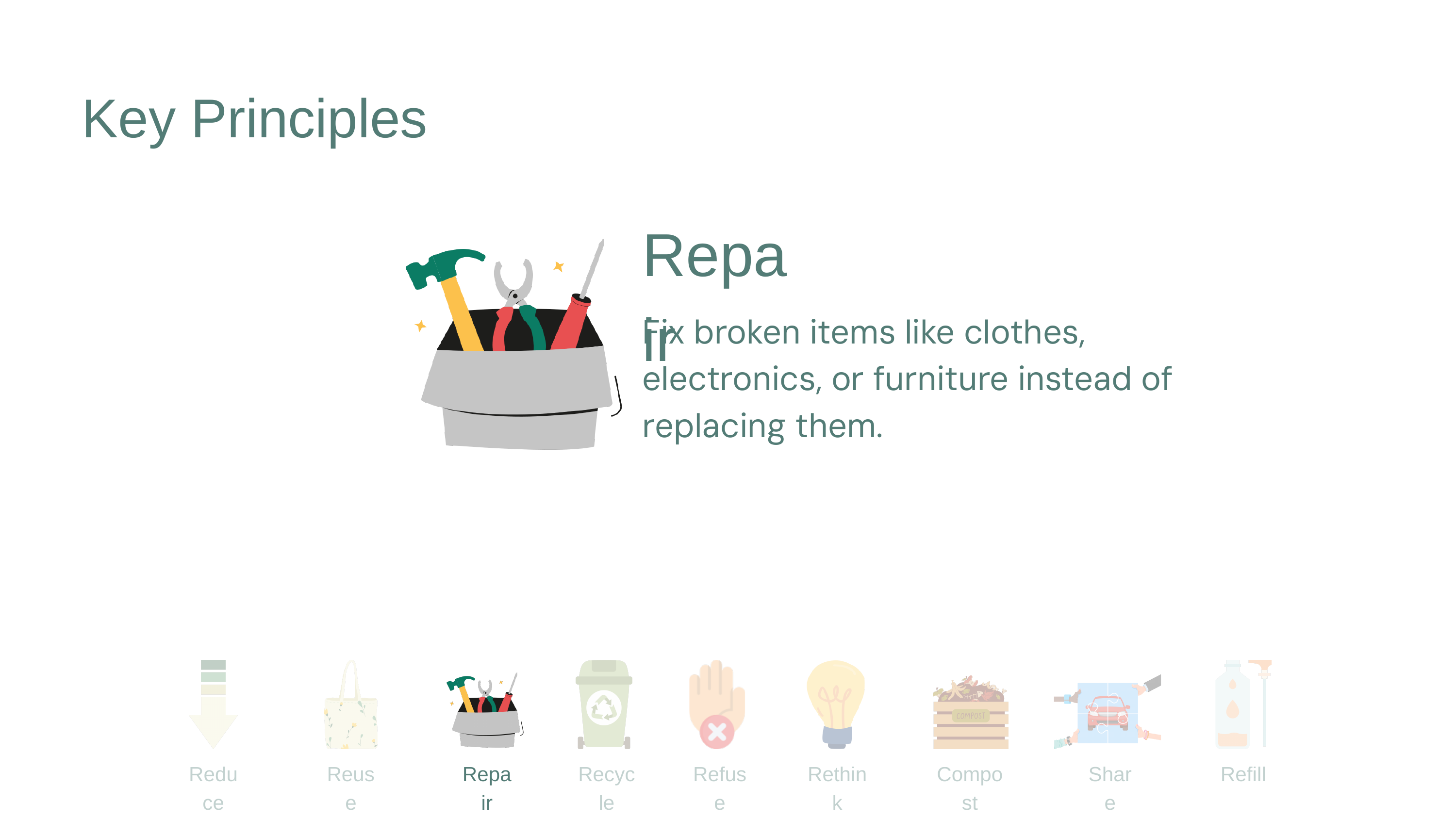

Key Principles
Repair

Fix broken items like clothes, electronics, or furniture instead of replacing them.

Reduce
Reuse
Repair
Recycle
Refuse
Rethink
Compost
Share
Refill